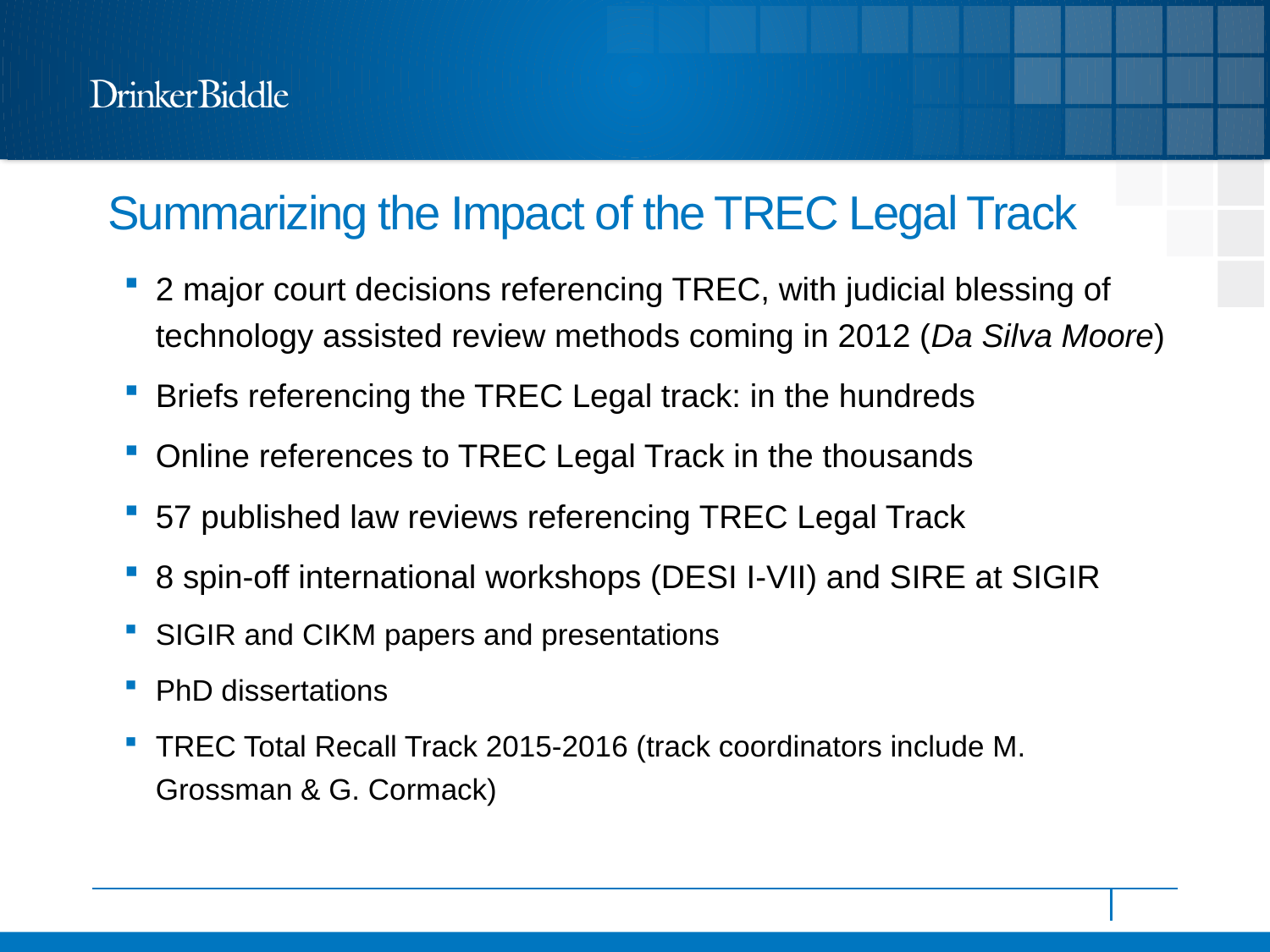

# Summarizing the Impact of the TREC Legal Track
2 major court decisions referencing TREC, with judicial blessing of technology assisted review methods coming in 2012 (Da Silva Moore)
Briefs referencing the TREC Legal track: in the hundreds
Online references to TREC Legal Track in the thousands
57 published law reviews referencing TREC Legal Track
8 spin-off international workshops (DESI I-VII) and SIRE at SIGIR
SIGIR and CIKM papers and presentations
PhD dissertations
TREC Total Recall Track 2015-2016 (track coordinators include M. Grossman & G. Cormack)